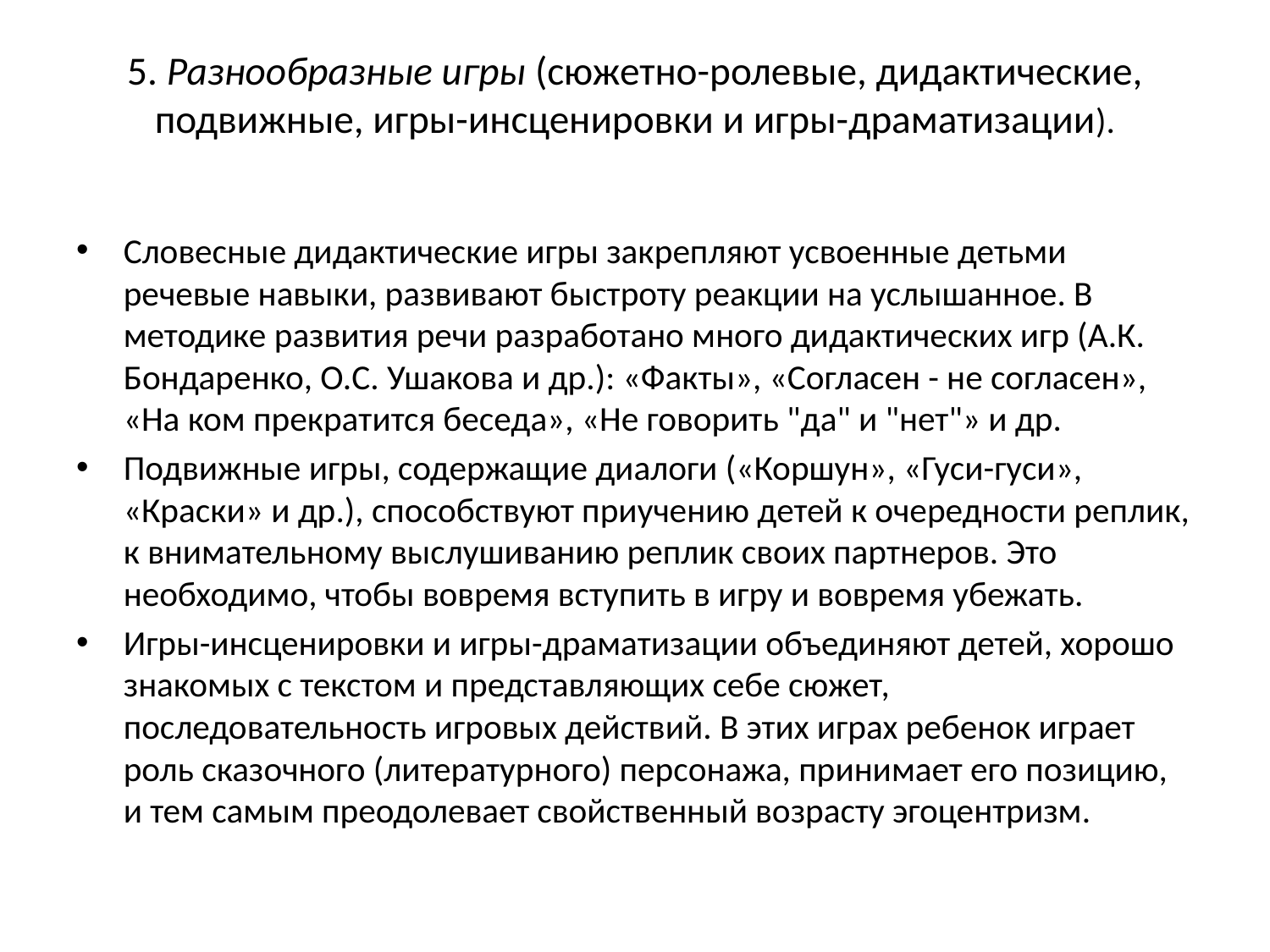

# 5. Разнообразные игры (сюжетно-ролевые, дидактические, подвижные, игры-инсценировки и игры-драматизации).
Словесные дидактические игры закрепляют усвоенные детьми речевые навыки, развивают быстроту реакции на услышанное. В методике развития речи разработано много дидактических игр (А.К. Бондаренко, О.С. Ушакова и др.): «Факты», «Согласен - не согласен», «На ком прекратится беседа», «Не говорить "да" и "нет"» и др.
Подвижные игры, содержащие диалоги («Коршун», «Гуси-гуси», «Краски» и др.), способствуют приучению детей к очередности реплик, к внимательному выслушиванию реплик своих партнеров. Это необходимо, чтобы вовремя вступить в игру и вовремя убежать.
Игры-инсценировки и игры-драматизации объединяют детей, хорошо знакомых с текстом и представляющих себе сюжет, последовательность игровых действий. В этих играх ребенок играет роль сказочного (литературного) персонажа, принимает его позицию, и тем самым преодолевает свойственный возрасту эгоцентризм.